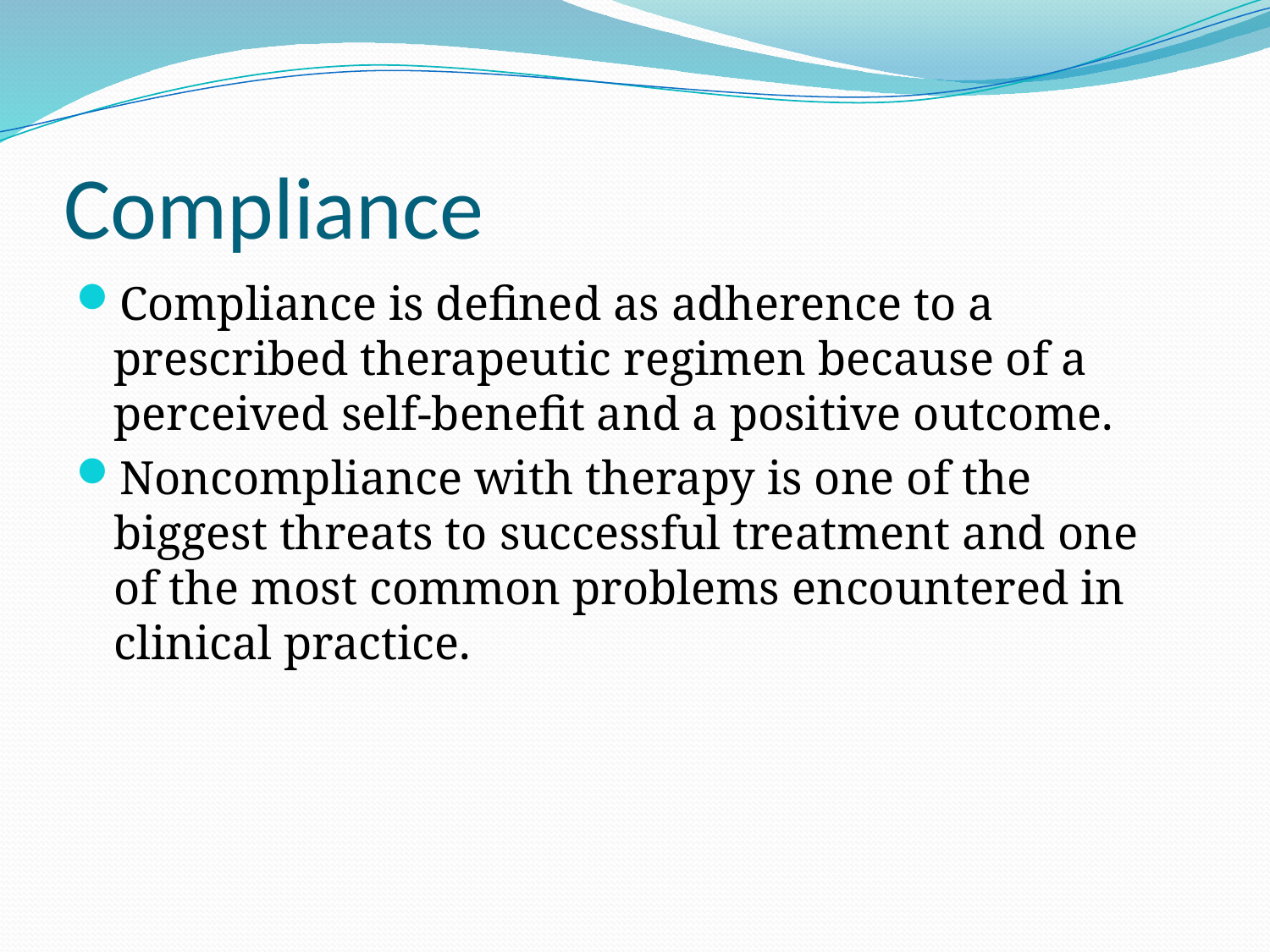

# Compliance
Compliance is defined as adherence to a prescribed therapeutic regimen because of a perceived self-benefit and a positive outcome.
Noncompliance with therapy is one of the biggest threats to successful treatment and one of the most common problems encountered in clinical practice.